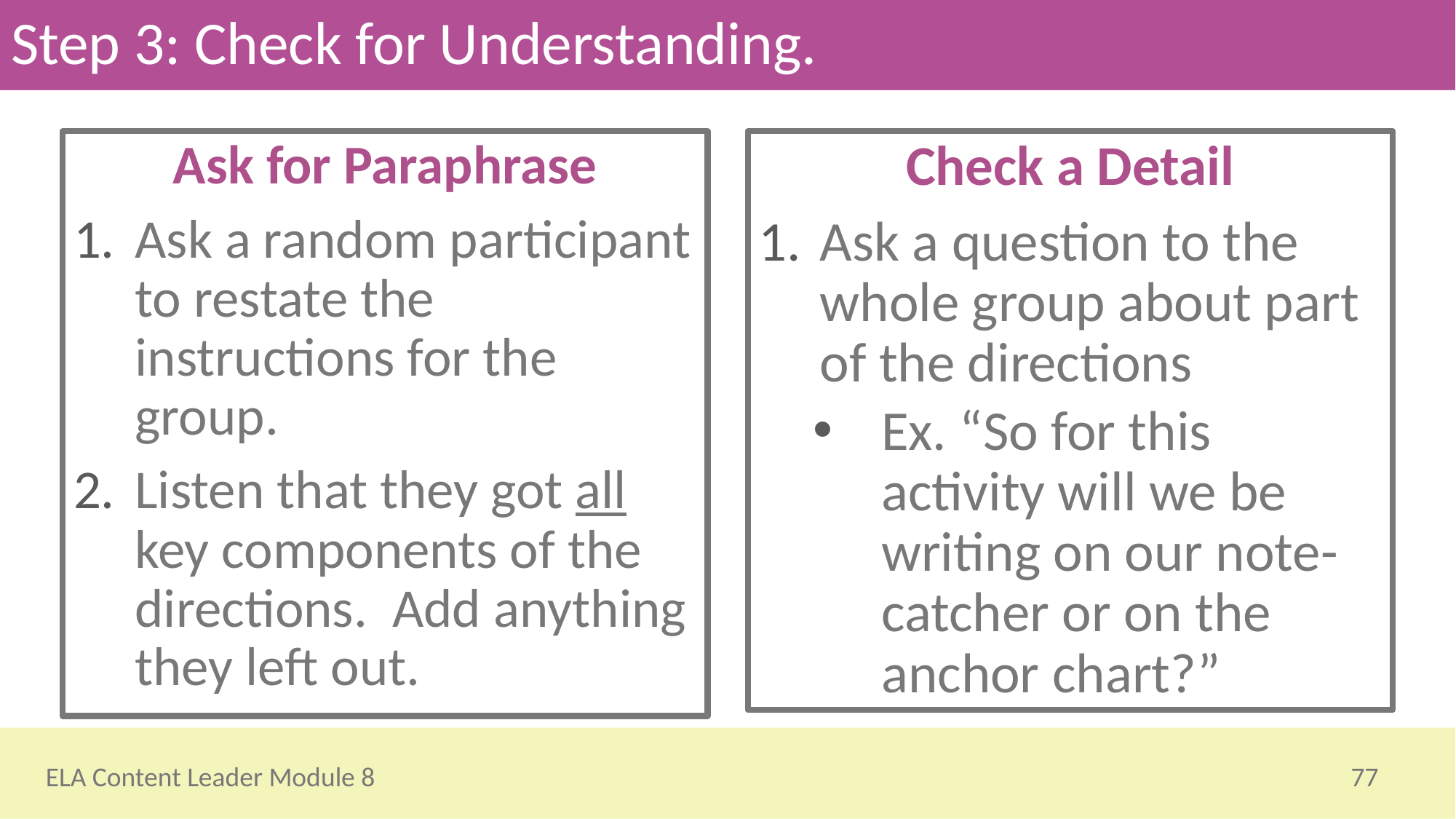

# Step 3: Check for Understanding.
Ask for Paraphrase
Ask a random participant to restate the instructions for the group.
Listen that they got all key components of the directions.  Add anything they left out.

Check a Detail
Ask a question to the whole group about part of the directions
Ex. “So for this activity will we be writing on our note-catcher or on the anchor chart?”
77